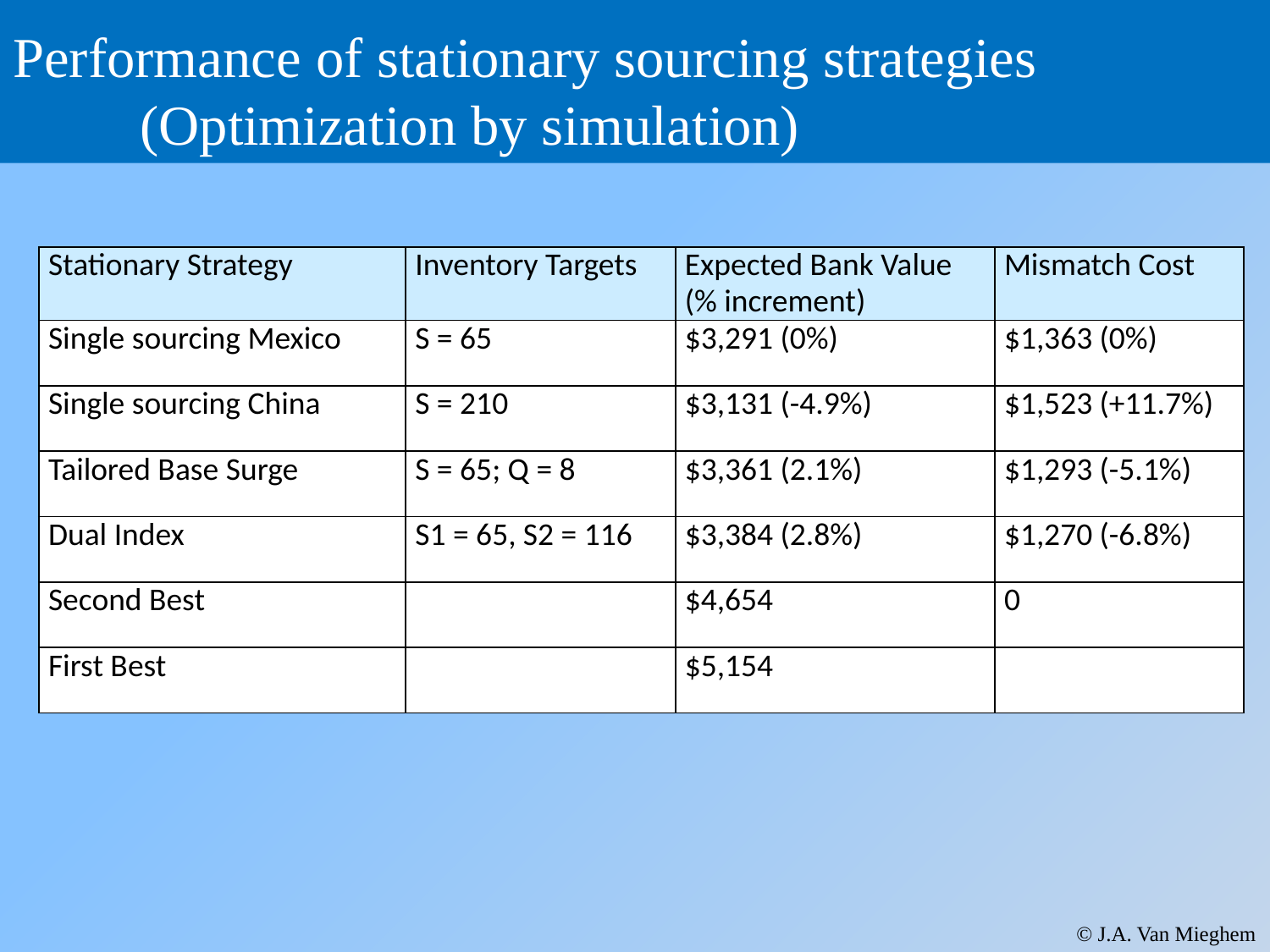

# Performance of stationary sourcing strategies (Optimization by simulation)
| Stationary Strategy | Inventory Targets | Expected Bank Value (% increment) | Mismatch Cost |
| --- | --- | --- | --- |
| Single sourcing Mexico | S = 65 | $3,291 (0%) | $1,363 (0%) |
| Single sourcing China | S = 210 | $3,131 (-4.9%) | $1,523 (+11.7%) |
| Tailored Base Surge | S = 65; Q = 8 | $3,361 (2.1%) | $1,293 (-5.1%) |
| Dual Index | S1 = 65, S2 = 116 | $3,384 (2.8%) | $1,270 (-6.8%) |
| Second Best |  | $4,654 | 0 |
| First Best |  | $5,154 |  |